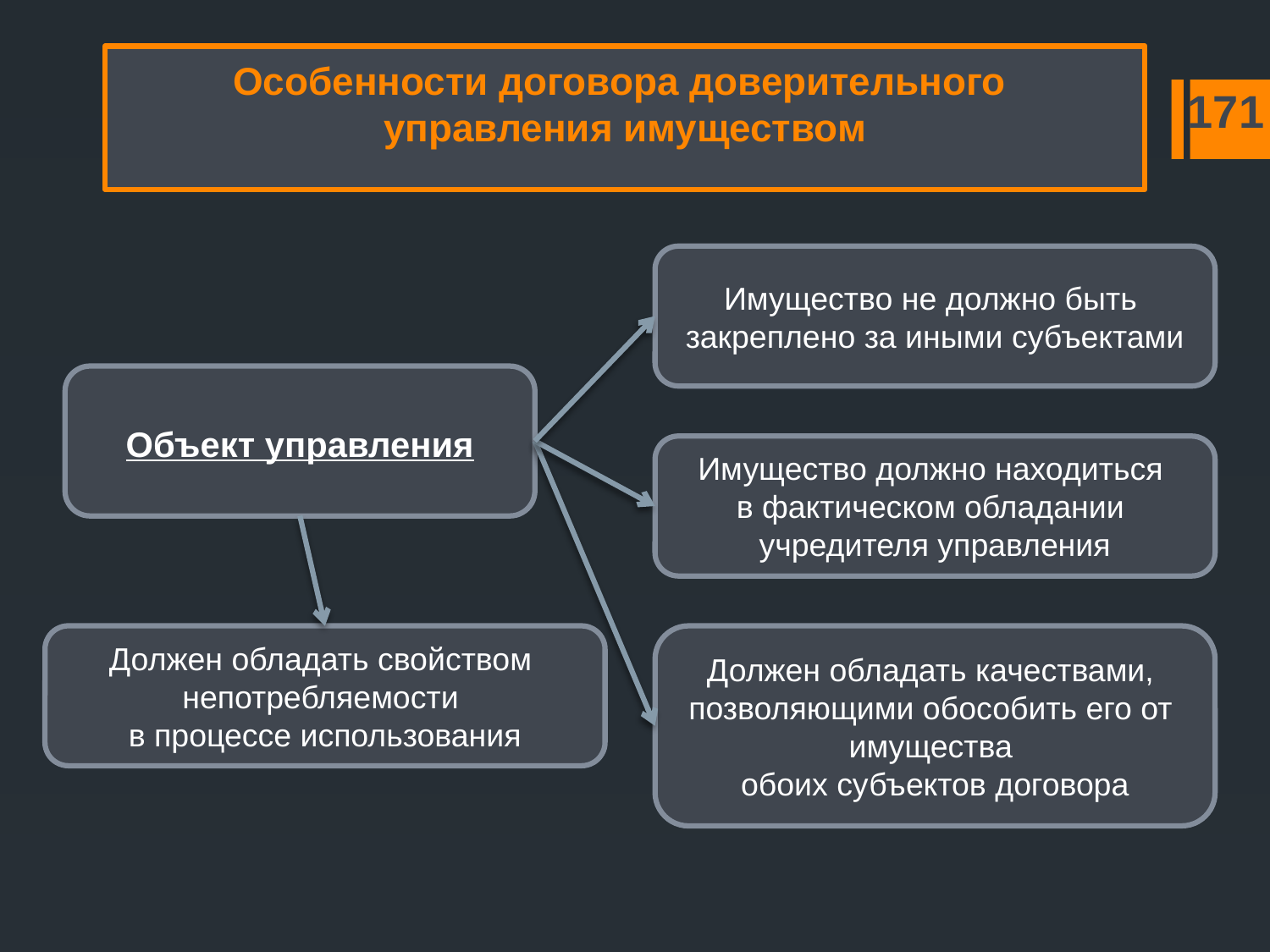

# Особенности договора доверительного управления имуществом
171
Имущество не должно быть
закреплено за иными субъектами

Объект управления
Имущество должно находиться
в фактическом обладании
учредителя управления
Должен обладать свойством
непотребляемости
в процессе использования
Должен обладать качествами,
позволяющими обособить его от
имущества
обоих субъектов договора